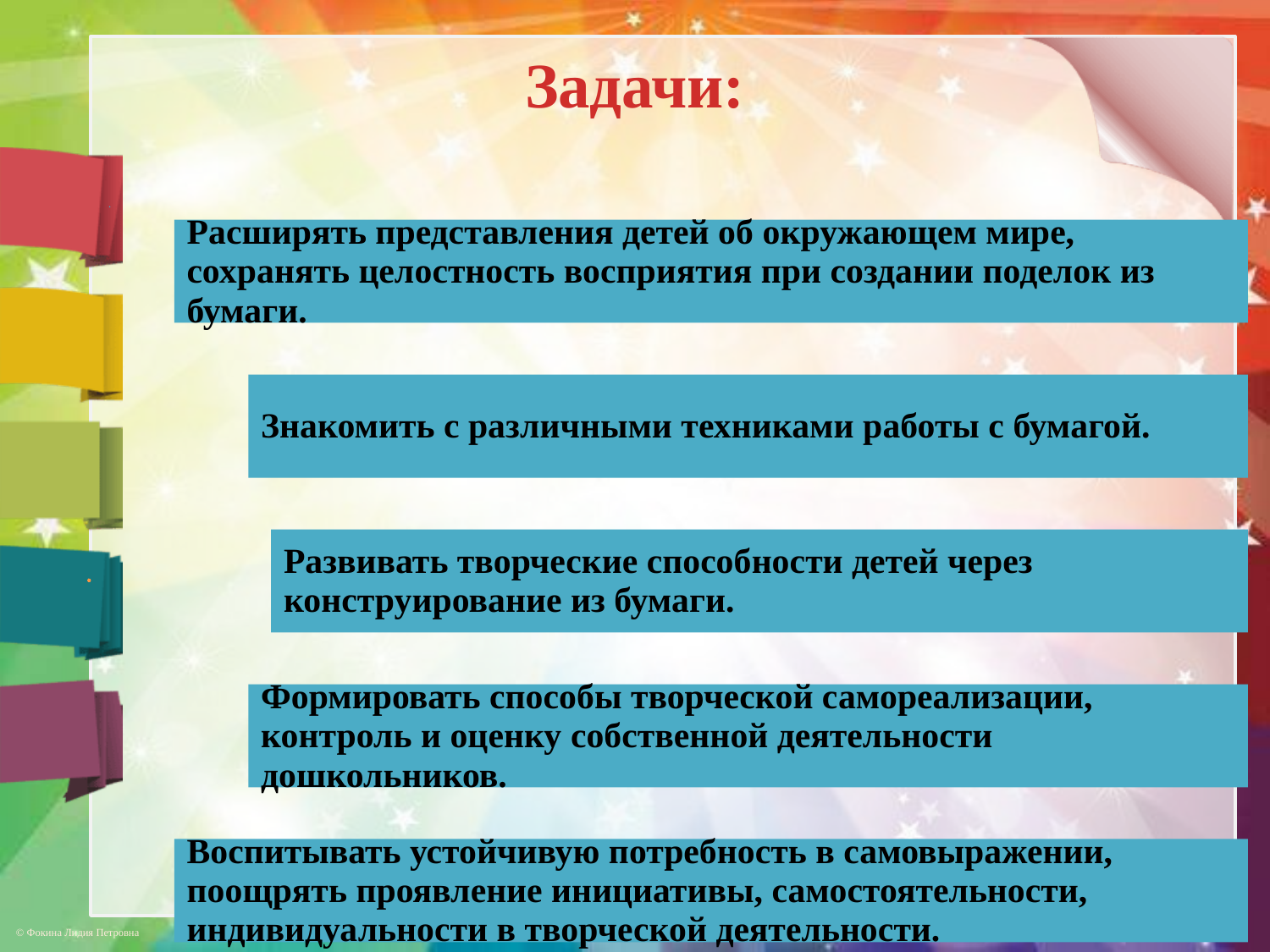

# Задачи:
Расширять представления детей об окружающем мире,  сохранять целостность восприятия при создании поделок из бумаги.
Знакомить с различными техниками работы с бумагой.
Развивать творческие способности детей через конструирование из бумаги.
Формировать способы творческой самореализации, контроль и оценку собственной деятельности дошкольников.
Воспитывать устойчивую потребность в самовыражении, поощрять проявление инициативы, самостоятельности, индивидуальности в творческой деятельности.